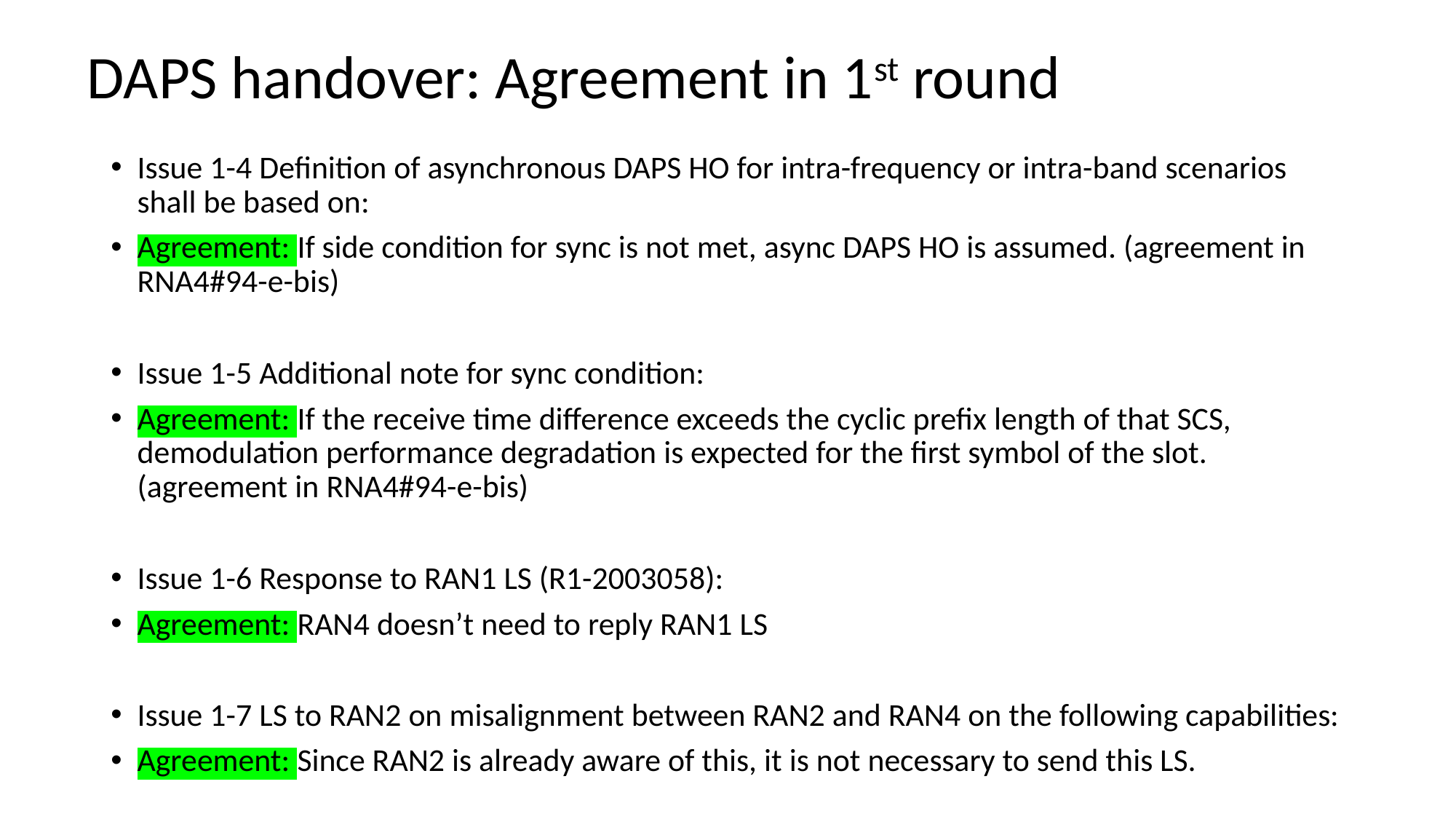

# DAPS handover: Agreement in 1st round
Issue 1-4 Definition of asynchronous DAPS HO for intra-frequency or intra-band scenarios shall be based on:
Agreement: If side condition for sync is not met, async DAPS HO is assumed. (agreement in RNA4#94-e-bis)

Issue 1-5 Additional note for sync condition:
Agreement: If the receive time difference exceeds the cyclic prefix length of that SCS, demodulation performance degradation is expected for the first symbol of the slot. (agreement in RNA4#94-e-bis)

Issue 1-6 Response to RAN1 LS (R1-2003058):
Agreement: RAN4 doesn’t need to reply RAN1 LS

Issue 1-7 LS to RAN2 on misalignment between RAN2 and RAN4 on the following capabilities:
Agreement: Since RAN2 is already aware of this, it is not necessary to send this LS.